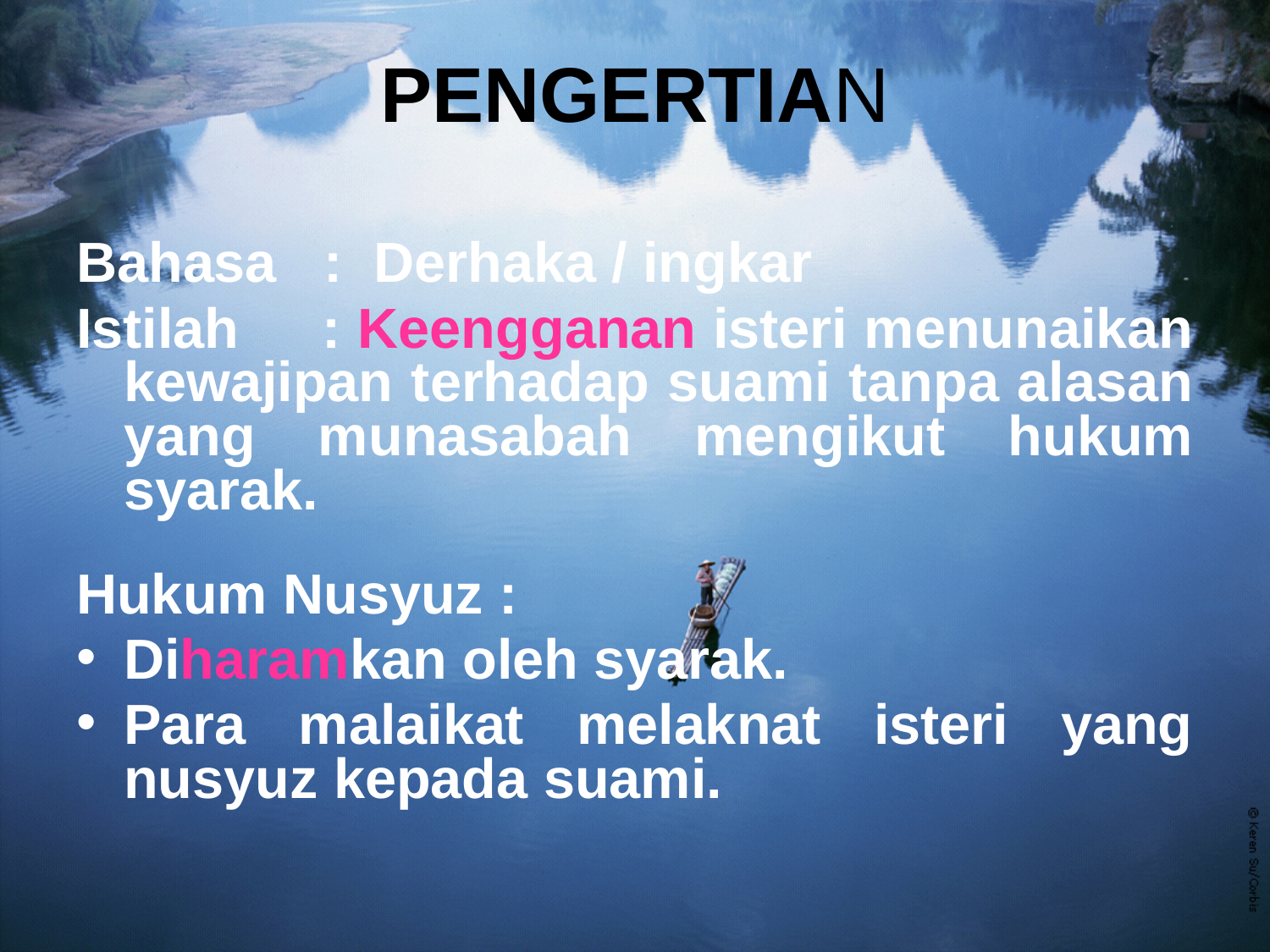

# PENGERTIAN
Bahasa   :  Derhaka / ingkar
Istilah     : Keengganan isteri menunaikan kewajipan terhadap suami tanpa alasan yang munasabah mengikut hukum syarak.

Hukum Nusyuz :
Diharamkan oleh syarak.
Para malaikat melaknat isteri yang nusyuz kepada suami.